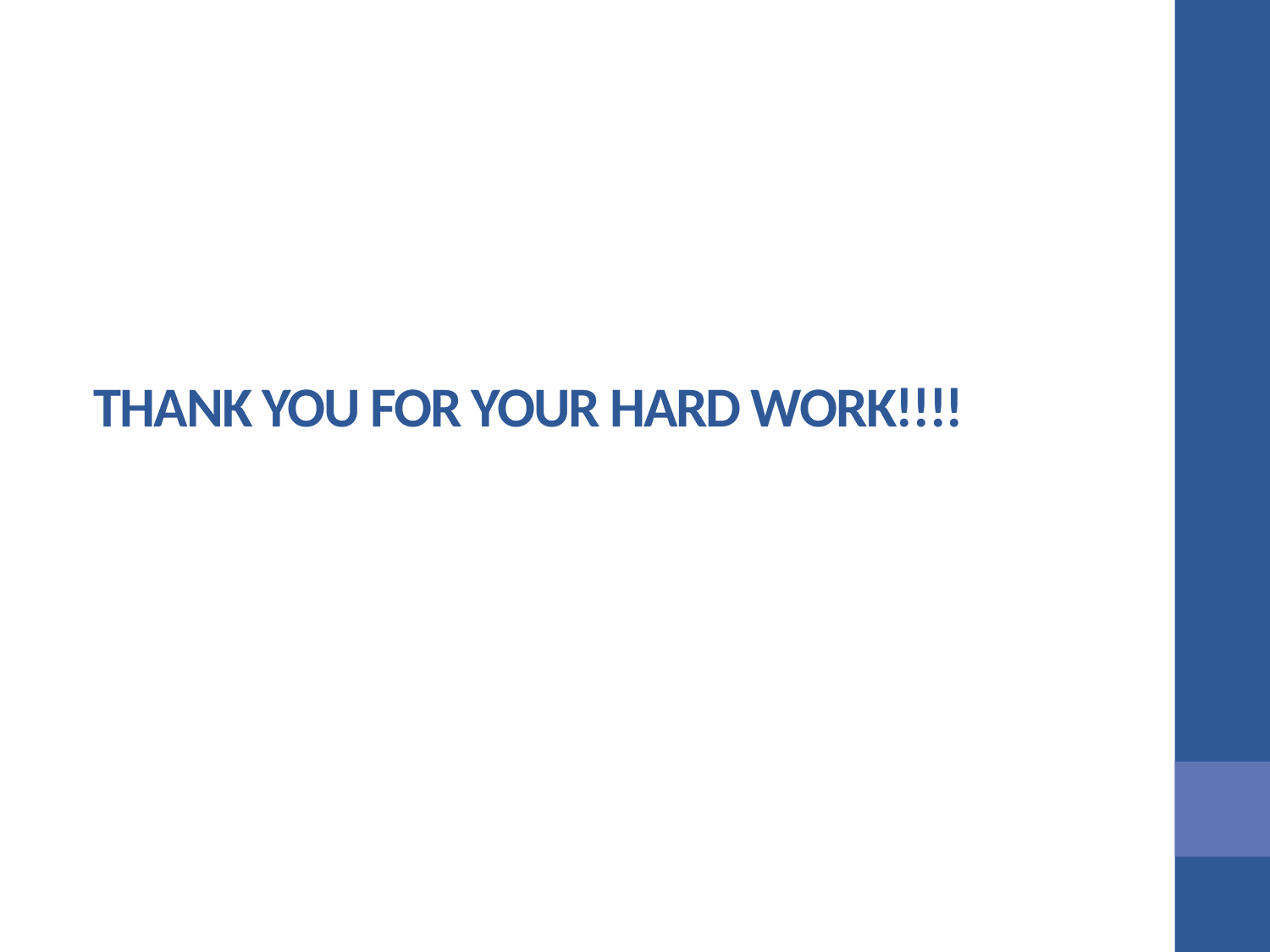

# THANK YOU FOR YOUR HARD WORK!!!!